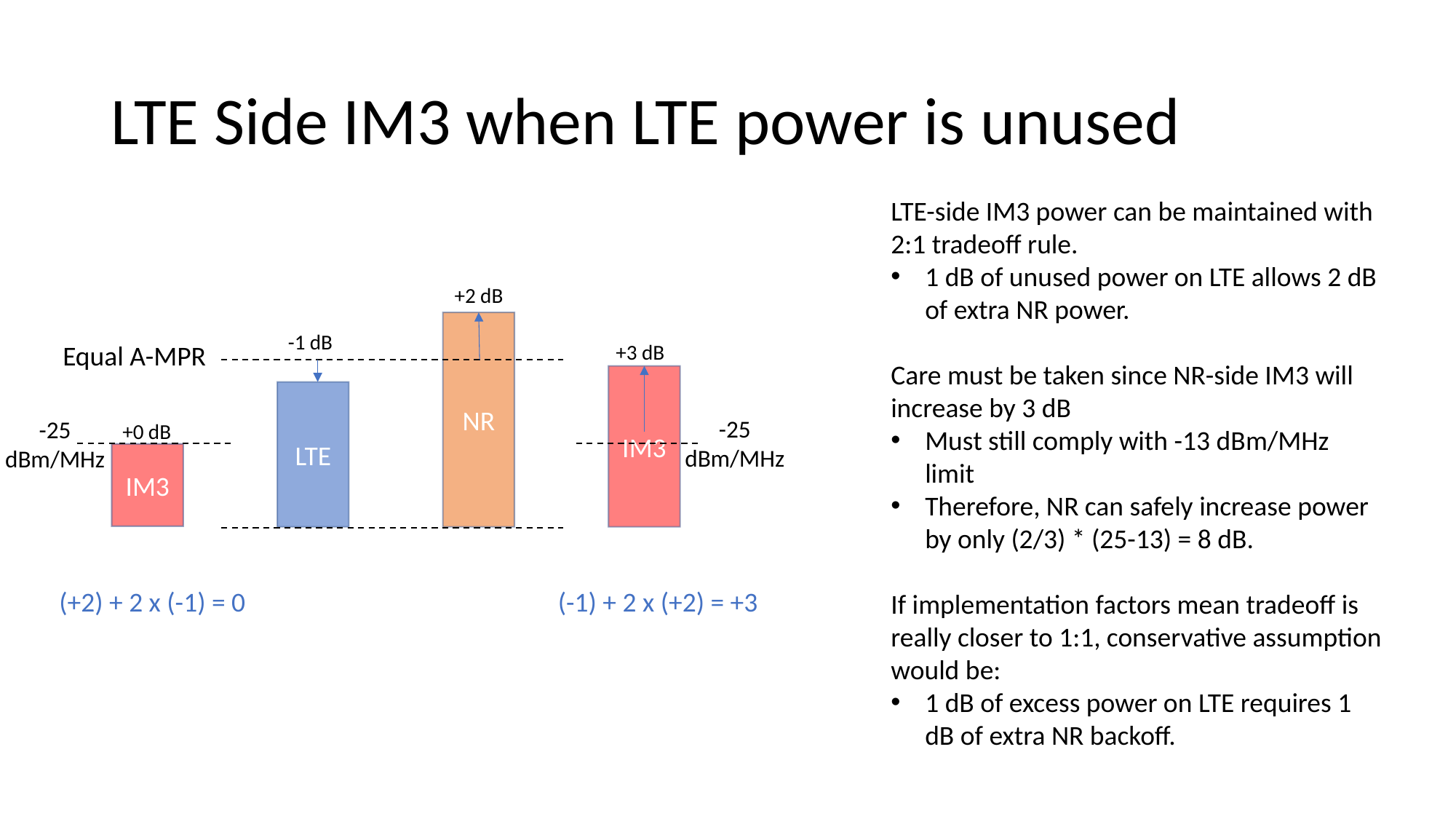

# LTE Side IM3 when LTE power is unused
LTE-side IM3 power can be maintained with 2:1 tradeoff rule.
1 dB of unused power on LTE allows 2 dB of extra NR power.

Care must be taken since NR-side IM3 will increase by 3 dB
Must still comply with -13 dBm/MHz limit
Therefore, NR can safely increase power by only (2/3) * (25-13) = 8 dB.

If implementation factors mean tradeoff is really closer to 1:1, conservative assumption would be:
1 dB of excess power on LTE requires 1 dB of extra NR backoff.

+2 dB
NR
-1 dB
Equal A-MPR
+3 dB
IM3
LTE
-25 dBm/MHz
-25 dBm/MHz
+0 dB
IM3
(+2) + 2 x (-1) = 0
(-1) + 2 x (+2) = +3